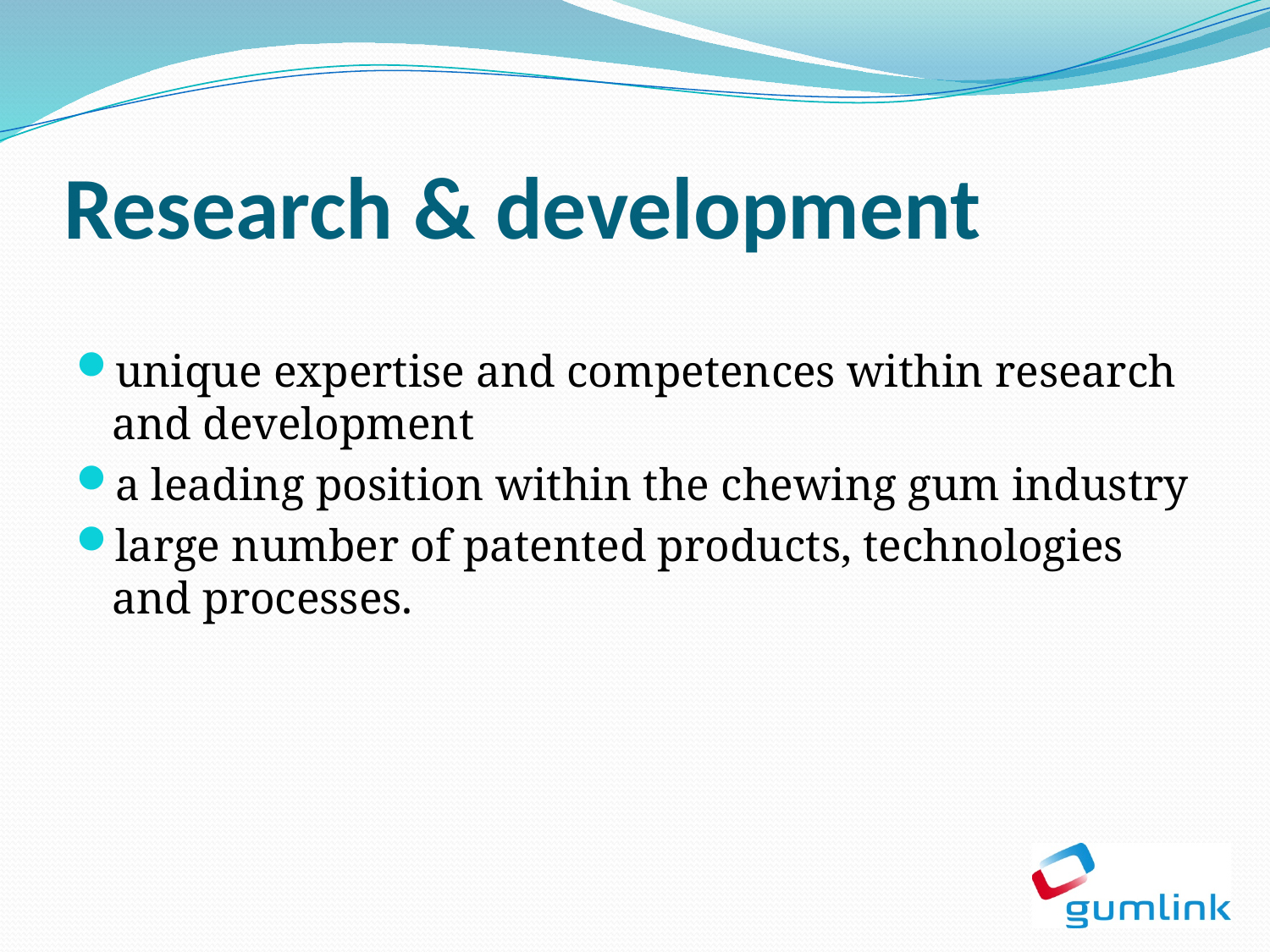

# Research & development
unique expertise and competences within research and development
a leading position within the chewing gum industry
large number of patented products, technologies and processes.